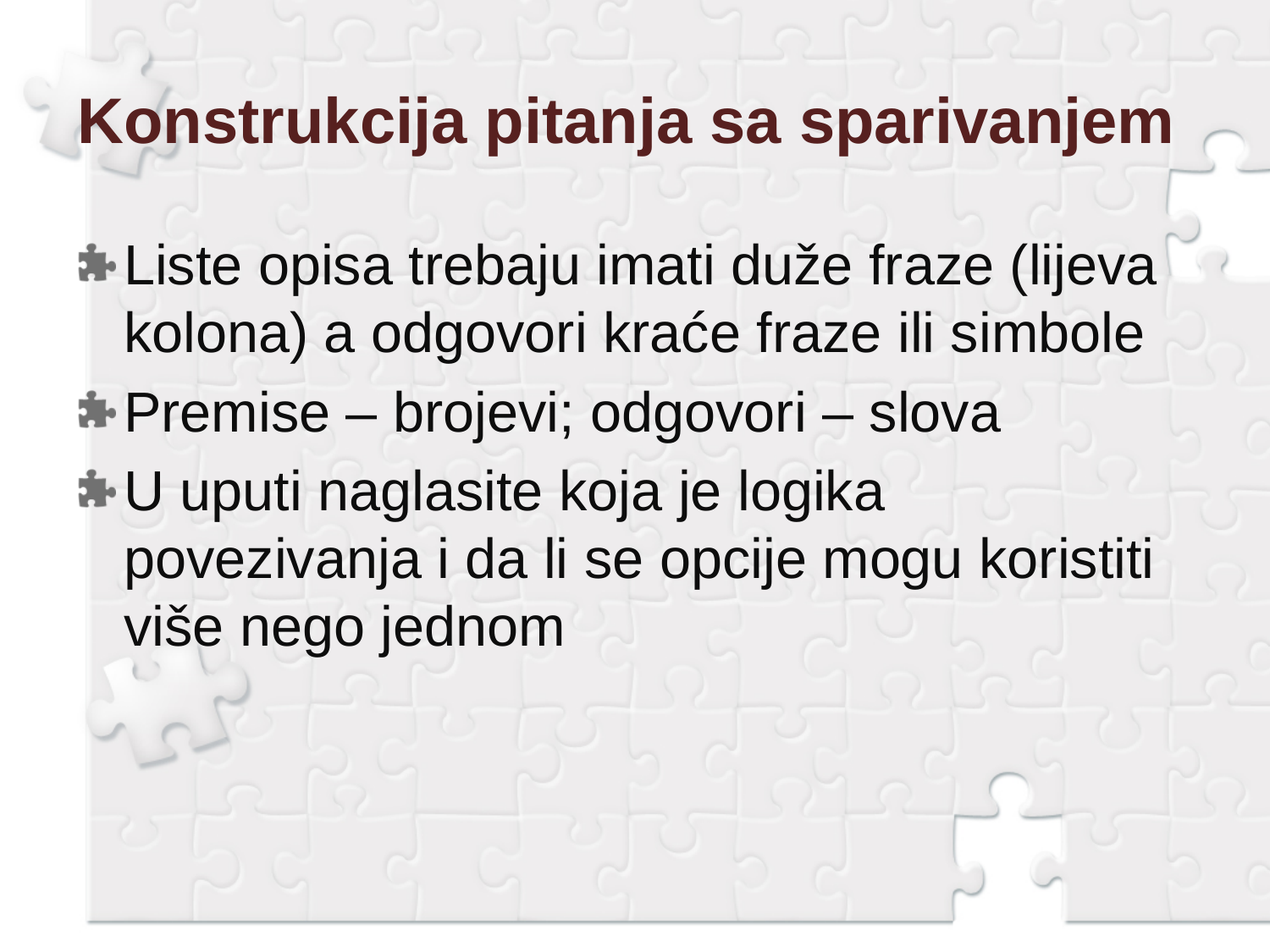

# Konstrukcija pitanja sa sparivanjem
Liste opisa trebaju imati duže fraze (lijeva kolona) a odgovori kraće fraze ili simbole
Premise – brojevi; odgovori – slova
U uputi naglasite koja je logika povezivanja i da li se opcije mogu koristiti više nego jednom